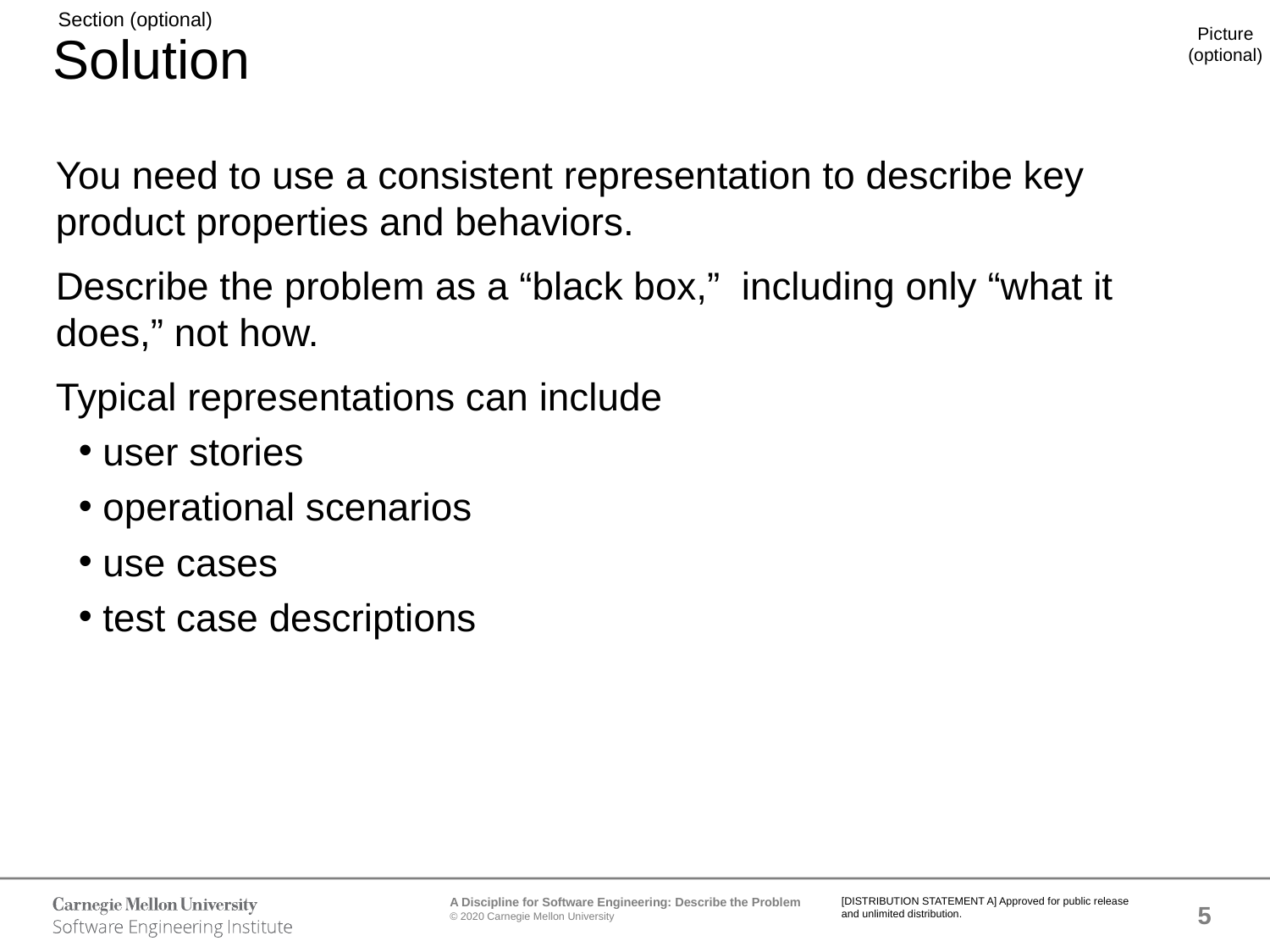

# Solution
You need to use a consistent representation to describe key product properties and behaviors.
Describe the problem as a “black box,”  including only “what it does,” not how.
Typical representations can include
user stories
operational scenarios
use cases
test case descriptions